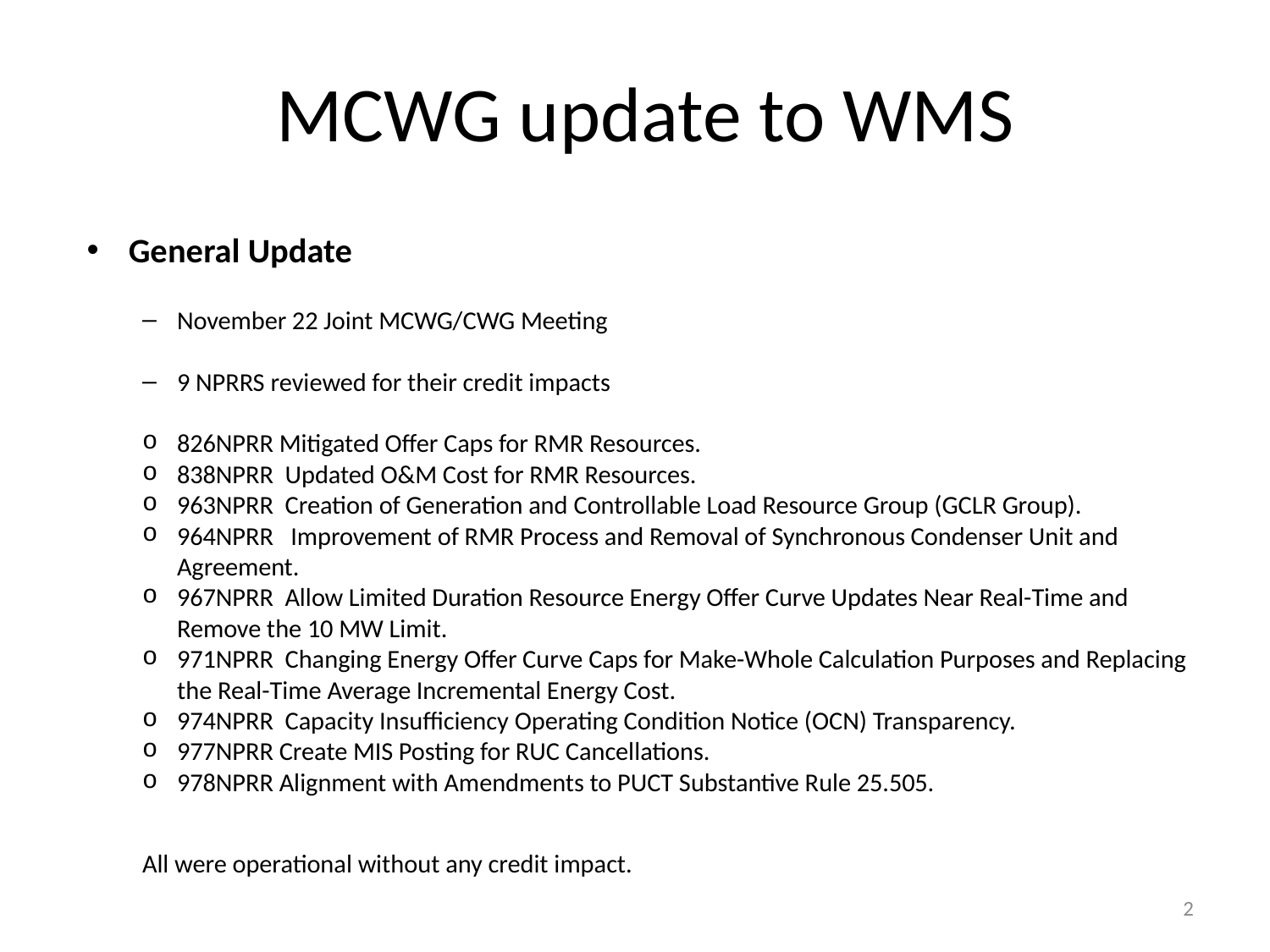

# MCWG update to WMS
General Update

November 22 Joint MCWG/CWG Meeting

9 NPRRS reviewed for their credit impacts

826NPRR Mitigated Offer Caps for RMR Resources.
838NPRR  Updated O&M Cost for RMR Resources.
963NPRR  Creation of Generation and Controllable Load Resource Group (GCLR Group).
964NPRR   Improvement of RMR Process and Removal of Synchronous Condenser Unit and Agreement.
967NPRR  Allow Limited Duration Resource Energy Offer Curve Updates Near Real-Time and Remove the 10 MW Limit.
971NPRR  Changing Energy Offer Curve Caps for Make-Whole Calculation Purposes and Replacing the Real-Time Average Incremental Energy Cost.
974NPRR  Capacity Insufficiency Operating Condition Notice (OCN) Transparency.
977NPRR Create MIS Posting for RUC Cancellations.
978NPRR Alignment with Amendments to PUCT Substantive Rule 25.505.

All were operational without any credit impact.
2